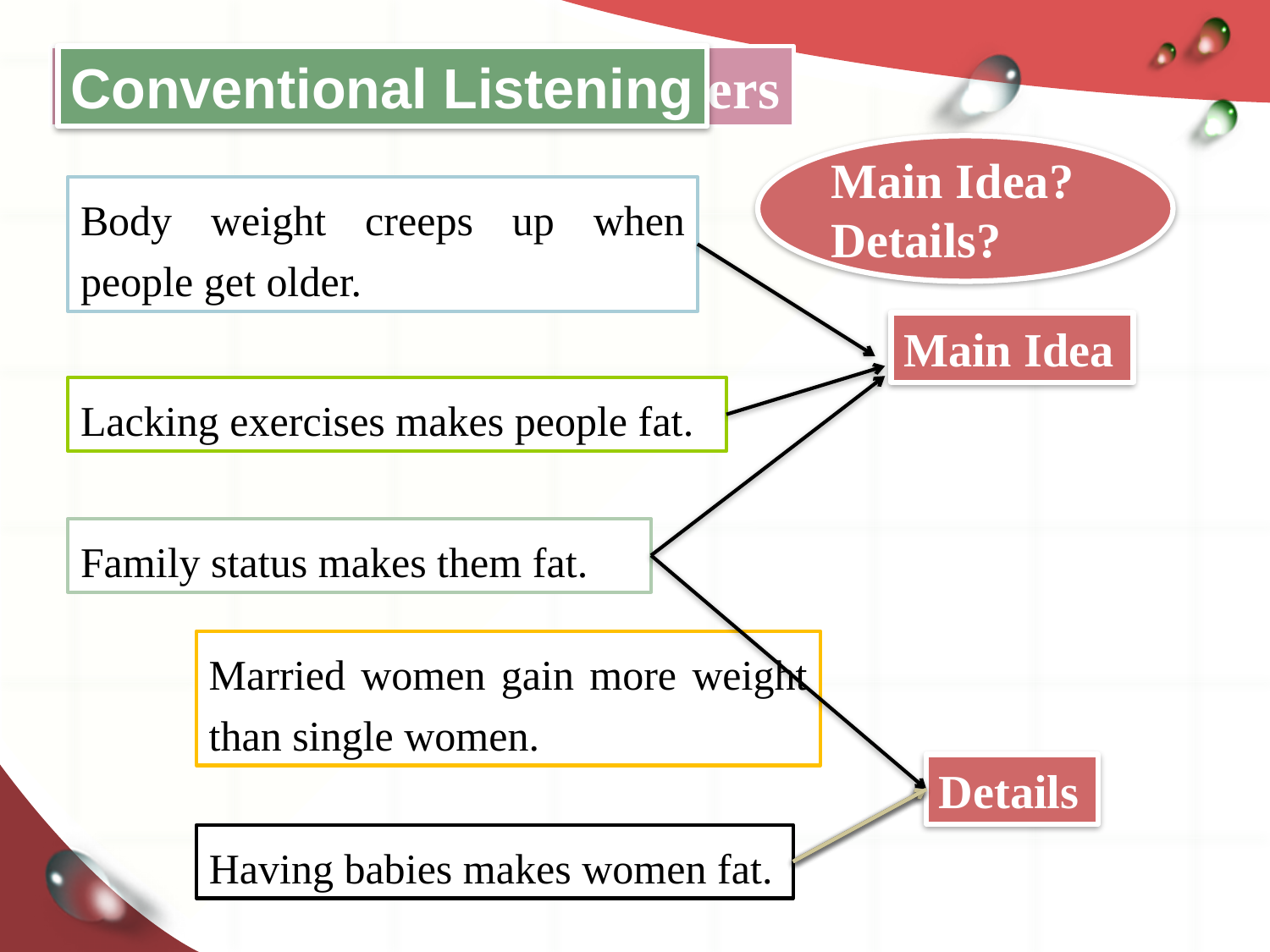

Conventional Listening
Identification of Logic Layers
Main Idea?
Details?
Body weight creeps up when people get older.
Main Idea
Lacking exercises makes people fat.
Family status makes them fat.
Married women gain more weight than single women.
Details
Having babies makes women fat.